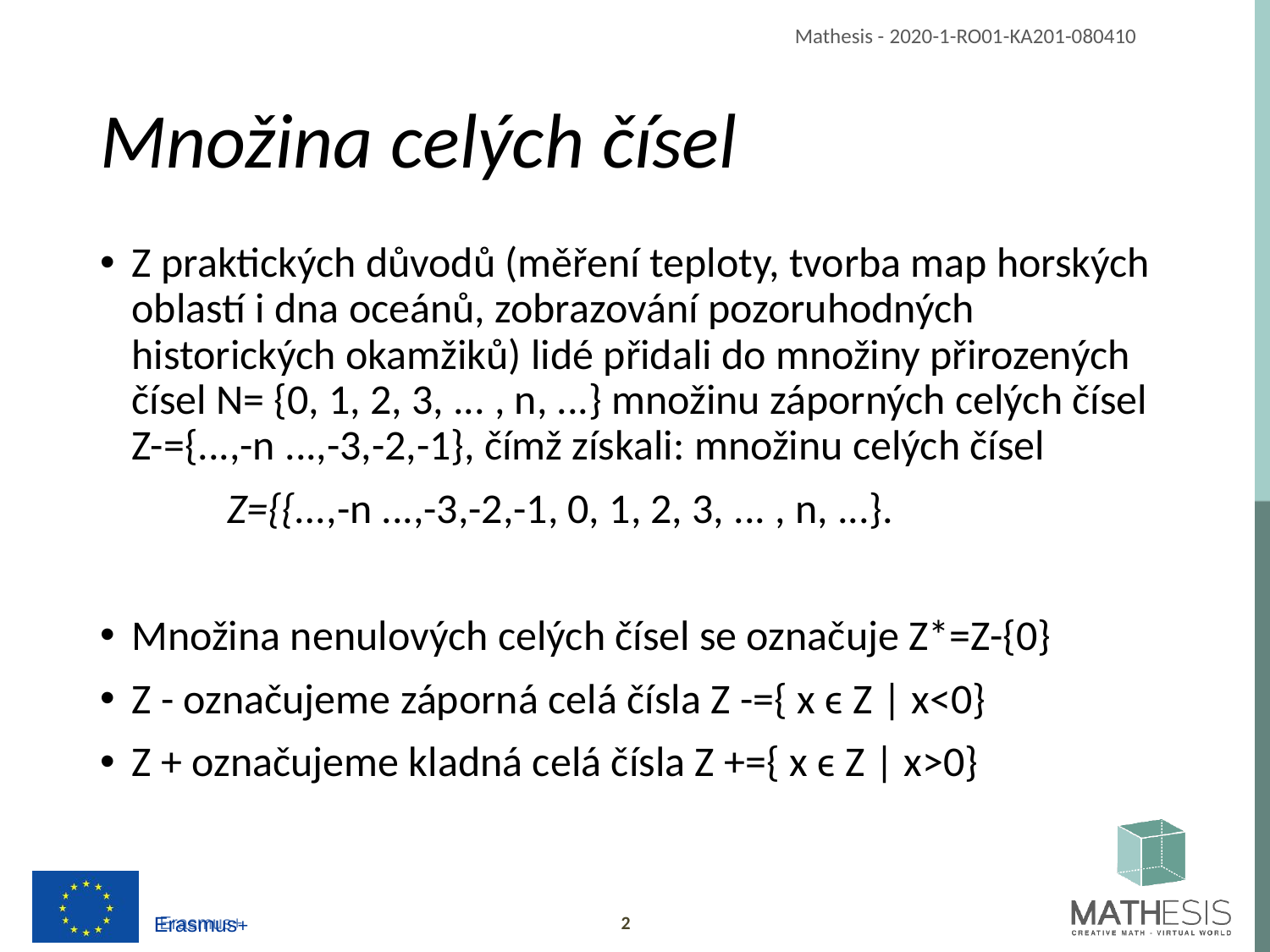

# Množina celých čísel
Z praktických důvodů (měření teploty, tvorba map horských oblastí i dna oceánů, zobrazování pozoruhodných historických okamžiků) lidé přidali do množiny přirozených čísel N= {0, 1, 2, 3, ... , n, ...} množinu záporných celých čísel Z-={...,-n ...,-3,-2,-1}, čímž získali: množinu celých čísel
	Z={{...,-n ...,-3,-2,-1, 0, 1, 2, 3, ... , n, ...}.

Množina nenulových celých čísel se označuje Z*=Z-{0}
Z - označujeme záporná celá čísla Z -={ x ϵ Z | x<0}
Z + označujeme kladná celá čísla Z +={ x ϵ Z | x>0}